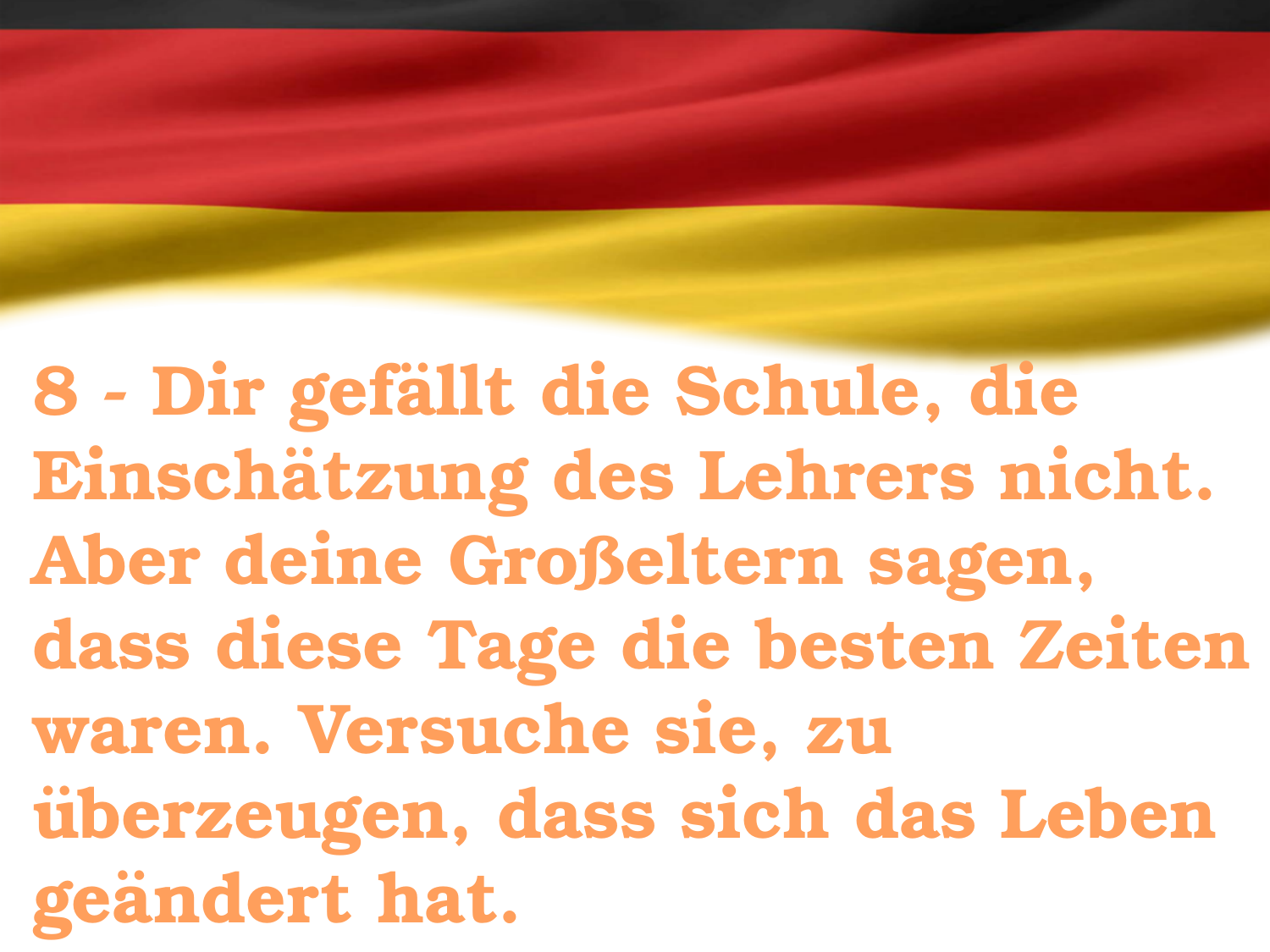

8 - Dir gefällt die Schule, die Einschätzung des Lehrers nicht. Aber deine Großeltern sagen, dass diese Tage die besten Zeiten waren. Versuche sie, zu überzeugen, dass sich das Leben geändert hat.